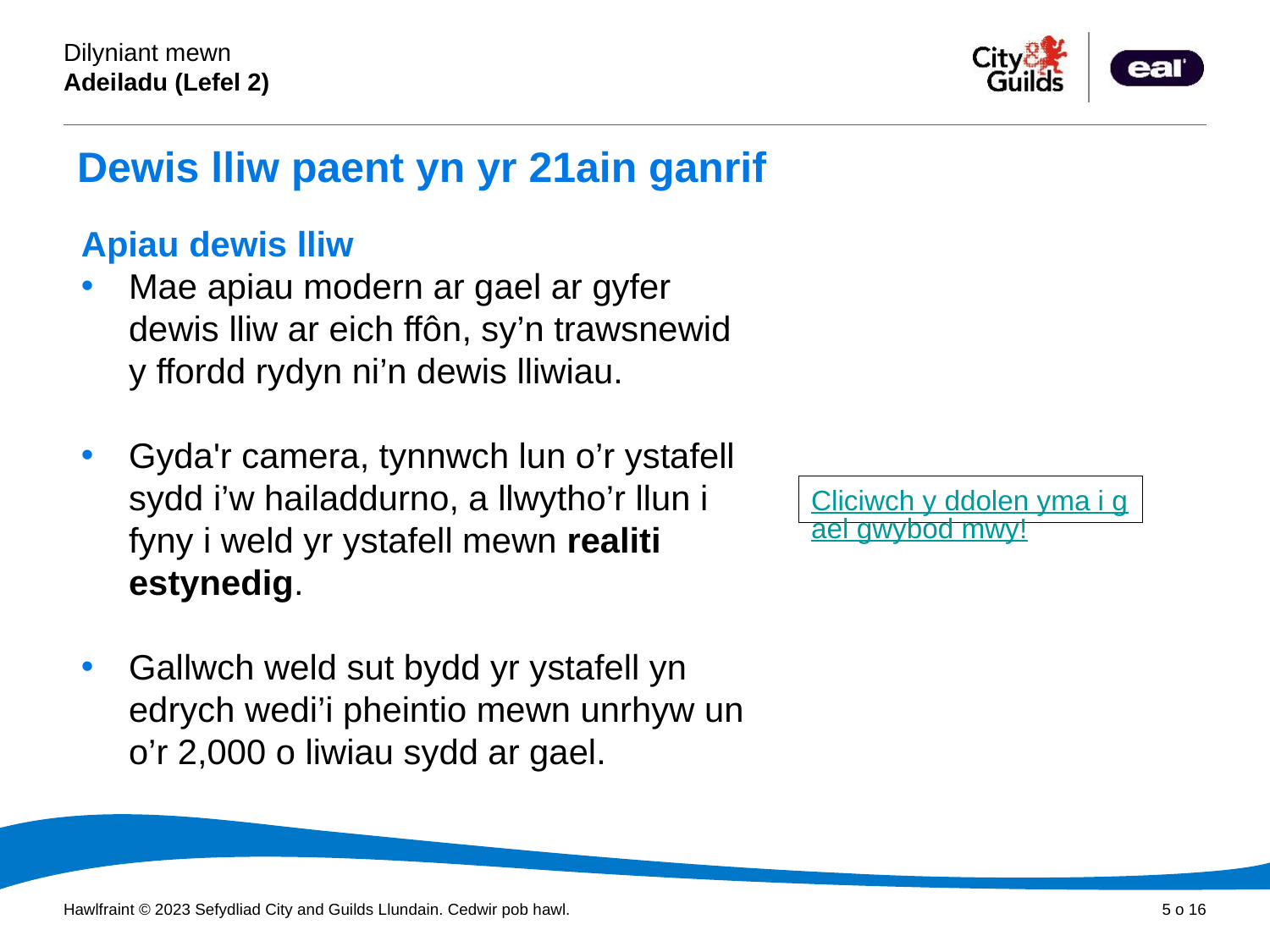

# Dewis lliw paent yn yr 21ain ganrif
Apiau dewis lliw
Mae apiau modern ar gael ar gyfer dewis lliw ar eich ffôn, sy’n trawsnewid y ffordd rydyn ni’n dewis lliwiau.

Gyda'r camera, tynnwch lun o’r ystafell sydd i’w hailaddurno, a llwytho’r llun i fyny i weld yr ystafell mewn realiti estynedig.

Gallwch weld sut bydd yr ystafell yn edrych wedi’i pheintio mewn unrhyw un o’r 2,000 o liwiau sydd ar gael.

Cliciwch y ddolen yma i gael gwybod mwy!